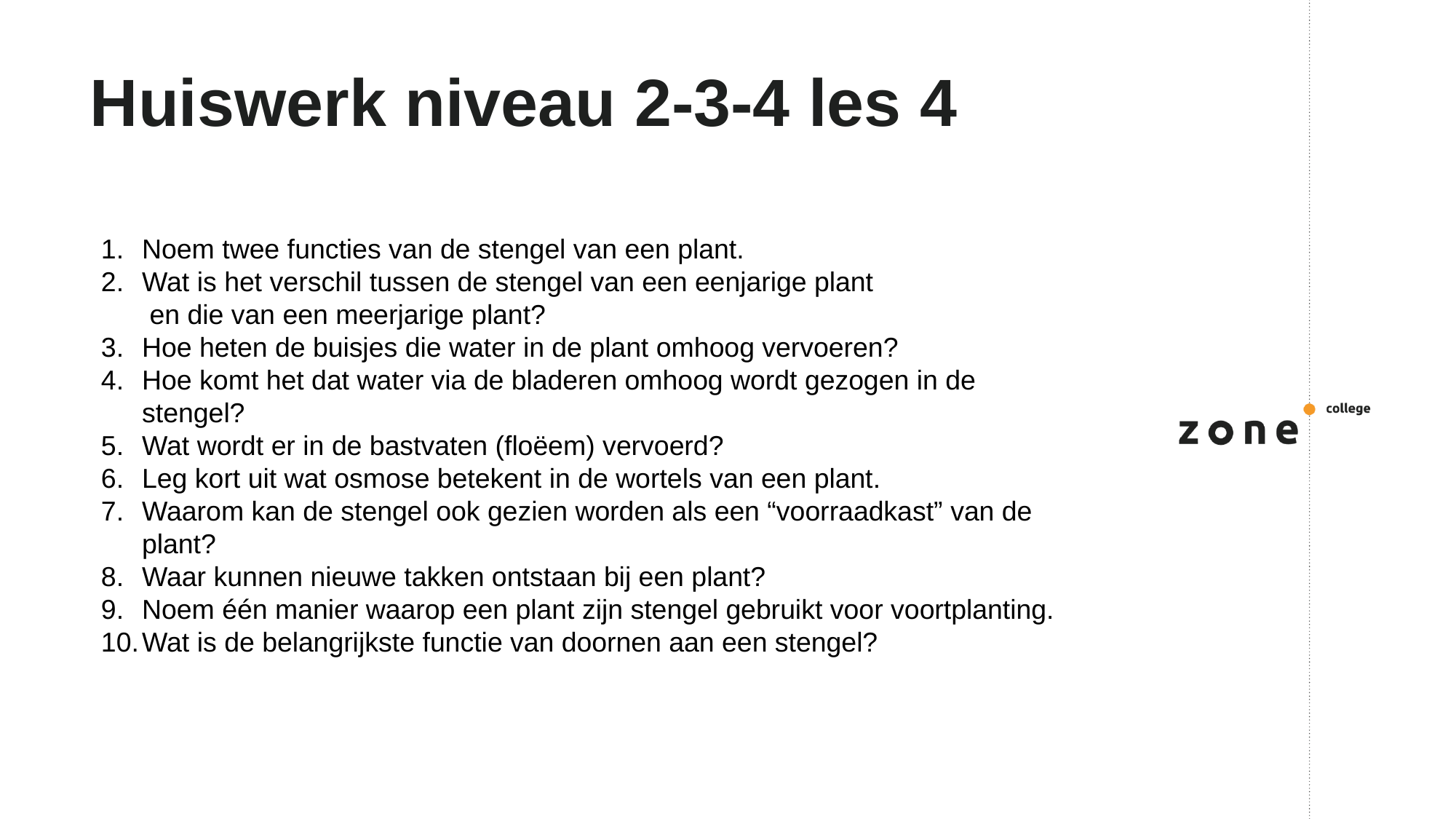

# Huiswerk niveau 2-3-4 les 4
Noem twee functies van de stengel van een plant.
Wat is het verschil tussen de stengel van een eenjarige plant
 en die van een meerjarige plant?
Hoe heten de buisjes die water in de plant omhoog vervoeren?
Hoe komt het dat water via de bladeren omhoog wordt gezogen in de stengel?
Wat wordt er in de bastvaten (floëem) vervoerd?
Leg kort uit wat osmose betekent in de wortels van een plant.
Waarom kan de stengel ook gezien worden als een “voorraadkast” van de plant?
Waar kunnen nieuwe takken ontstaan bij een plant?
Noem één manier waarop een plant zijn stengel gebruikt voor voortplanting.
Wat is de belangrijkste functie van doornen aan een stengel?